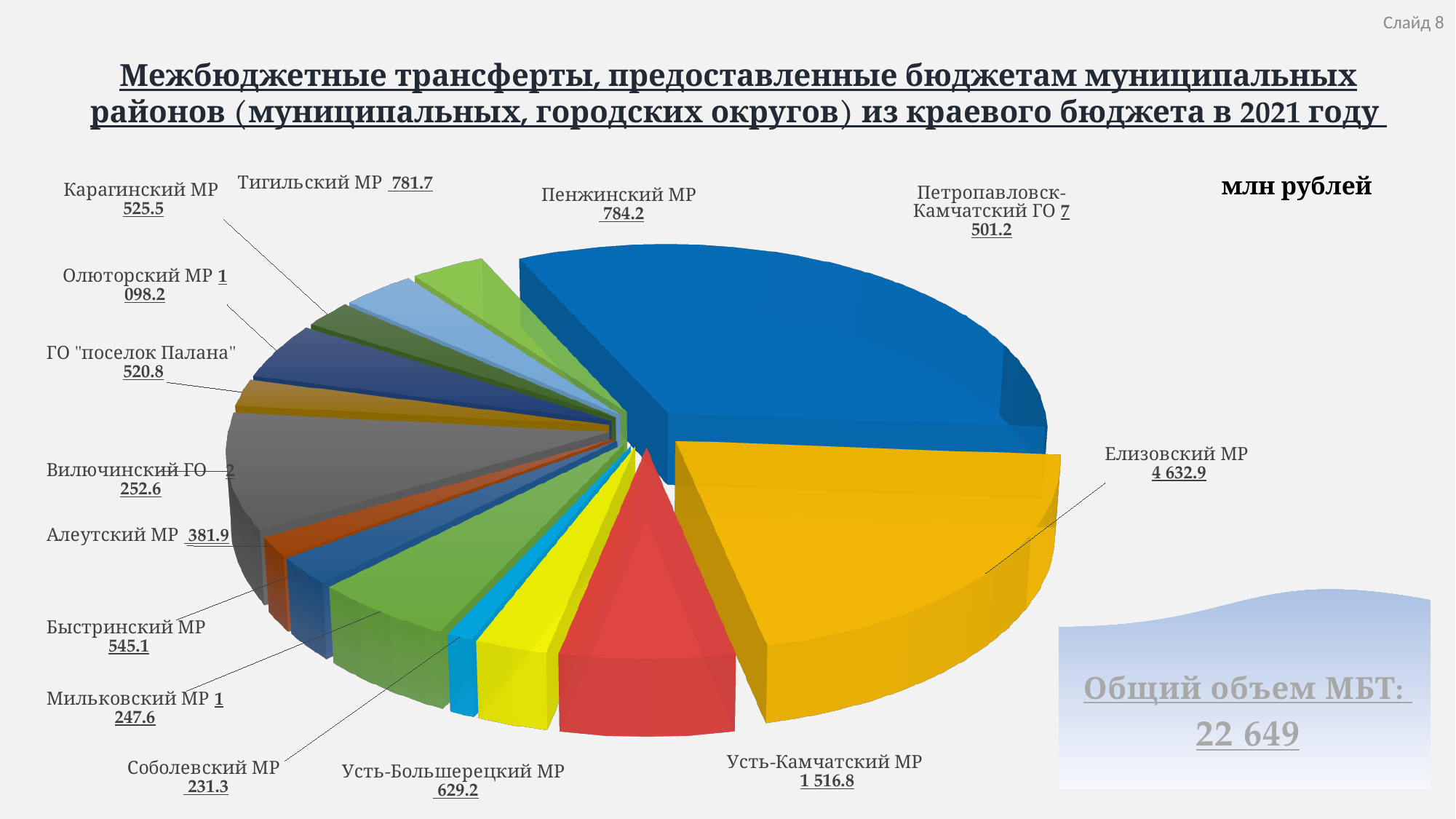

Слайд 8
# Межбюджетные трансферты, предоставленные бюджетам муниципальных районов (муниципальных, городских округов) из краевого бюджета в 2021 году

[unsupported chart]

млн рублей

Общий объем МБТ:
22 649